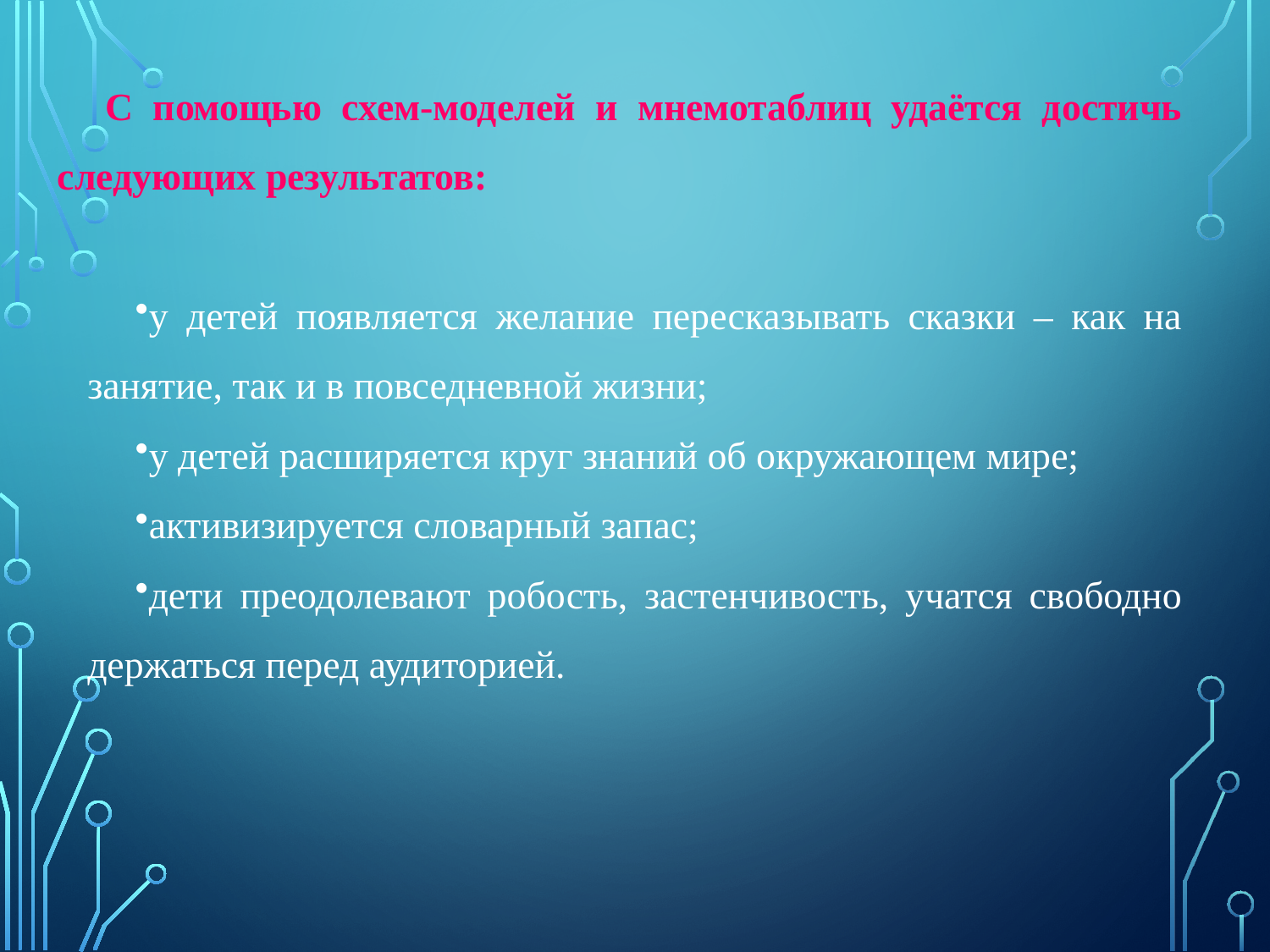

С помощью схем-моделей и мнемотаблиц удаётся достичь следующих результатов:

у детей появляется желание пересказывать сказки – как на занятие, так и в повседневной жизни;
у детей расширяется круг знаний об окружающем мире;
активизируется словарный запас;
дети преодолевают робость, застенчивость, учатся свободно держаться перед аудиторией.